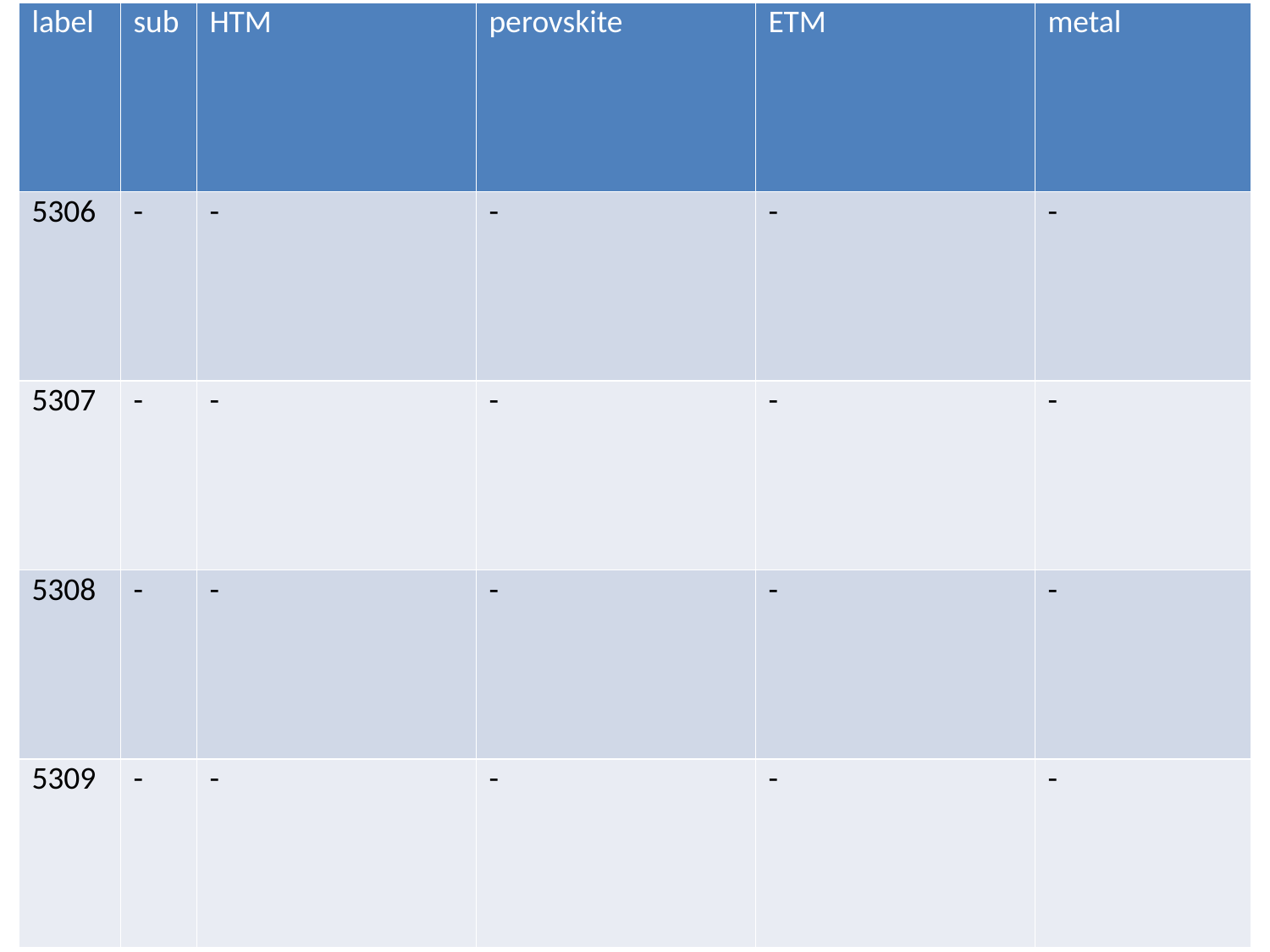

| label | sub | HTM | perovskite | ETM | metal |
| --- | --- | --- | --- | --- | --- |
| 5306 | - | - | - | - | - |
| 5307 | - | - | - | - | - |
| 5308 | - | - | - | - | - |
| 5309 | - | - | - | - | - |